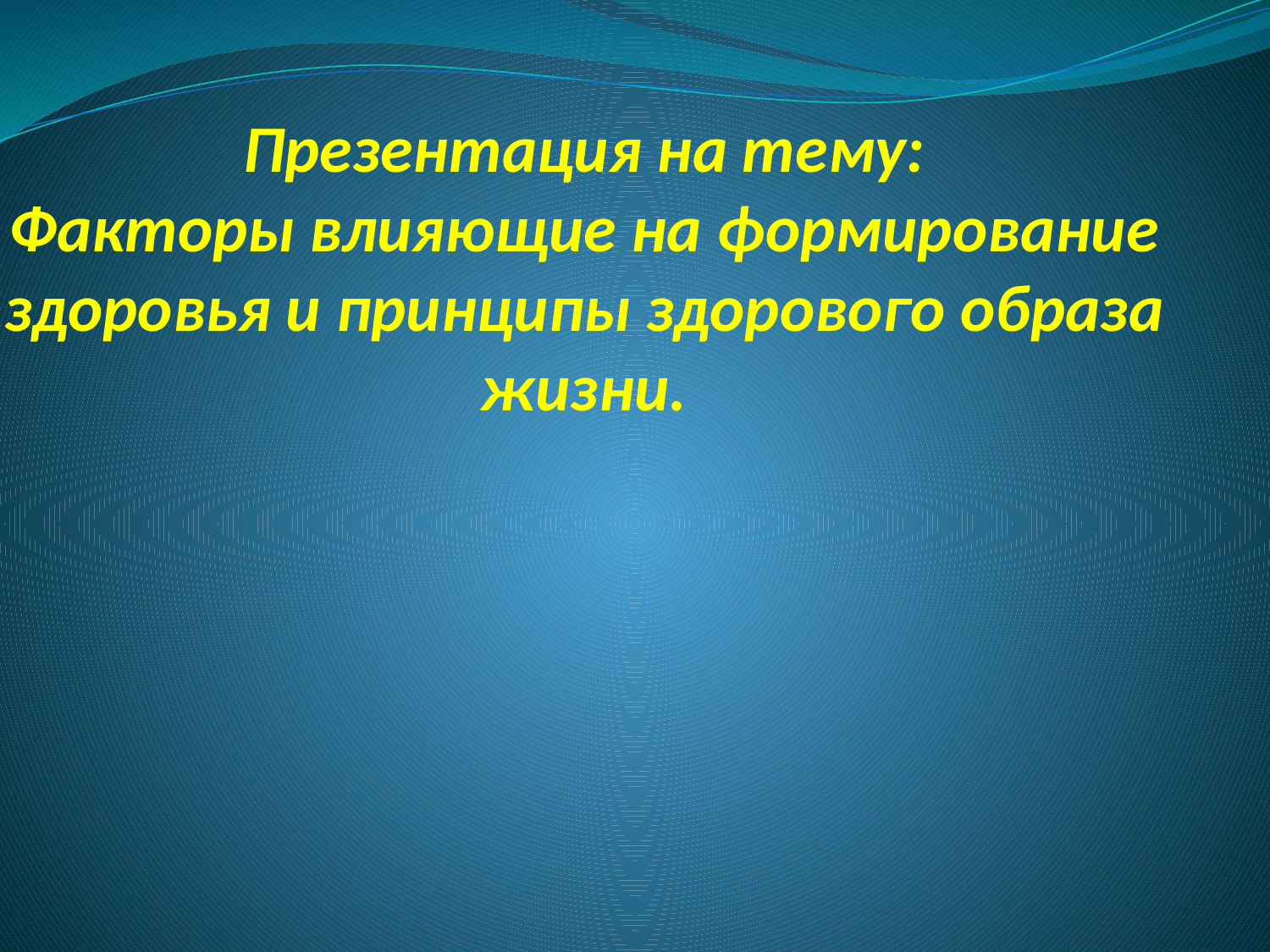

# Презентация на тему: Факторы влияющие на формирование здоровья и принципы здорового образа жизни.